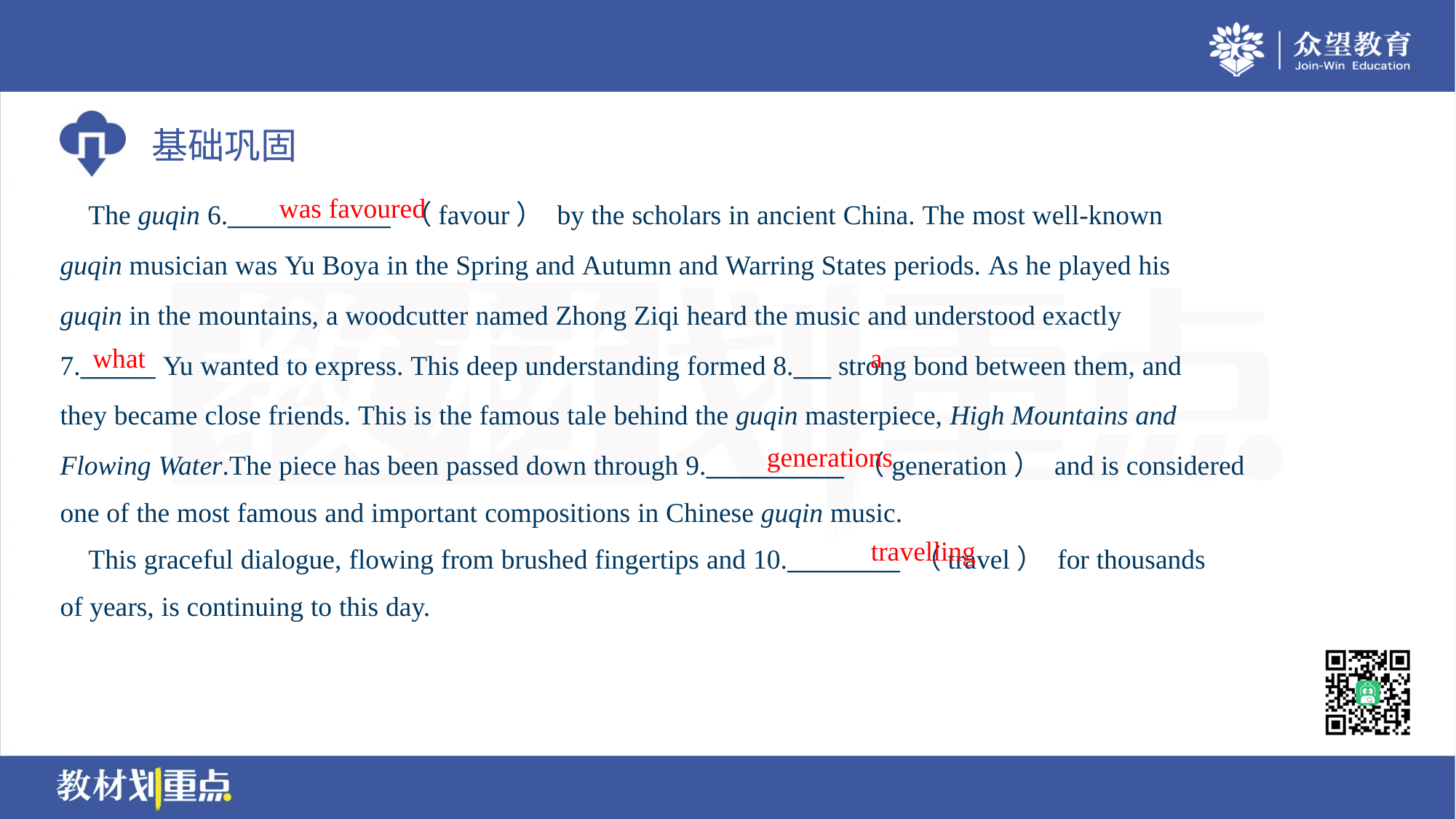

was favoured
    The guqin 6._____________ （favour） by the scholars in ancient China. The most well-known
guqin musician was Yu Boya in the Spring and Autumn and Warring States periods. As he played his
guqin in the mountains, a woodcutter named Zhong Ziqi heard the music and understood exactly
7.______ Yu wanted to express. This deep understanding formed 8.___ strong bond between them, and
they became close friends. This is the famous tale behind the guqin masterpiece, High Mountains and
Flowing Water.The piece has been passed down through 9.___________ （generation） and is considered
one of the most famous and important compositions in Chinese guqin music.
what
a
generations
travelling
    This graceful dialogue, flowing from brushed fingertips and 10._________ （travel） for thousands
of years, is continuing to this day.